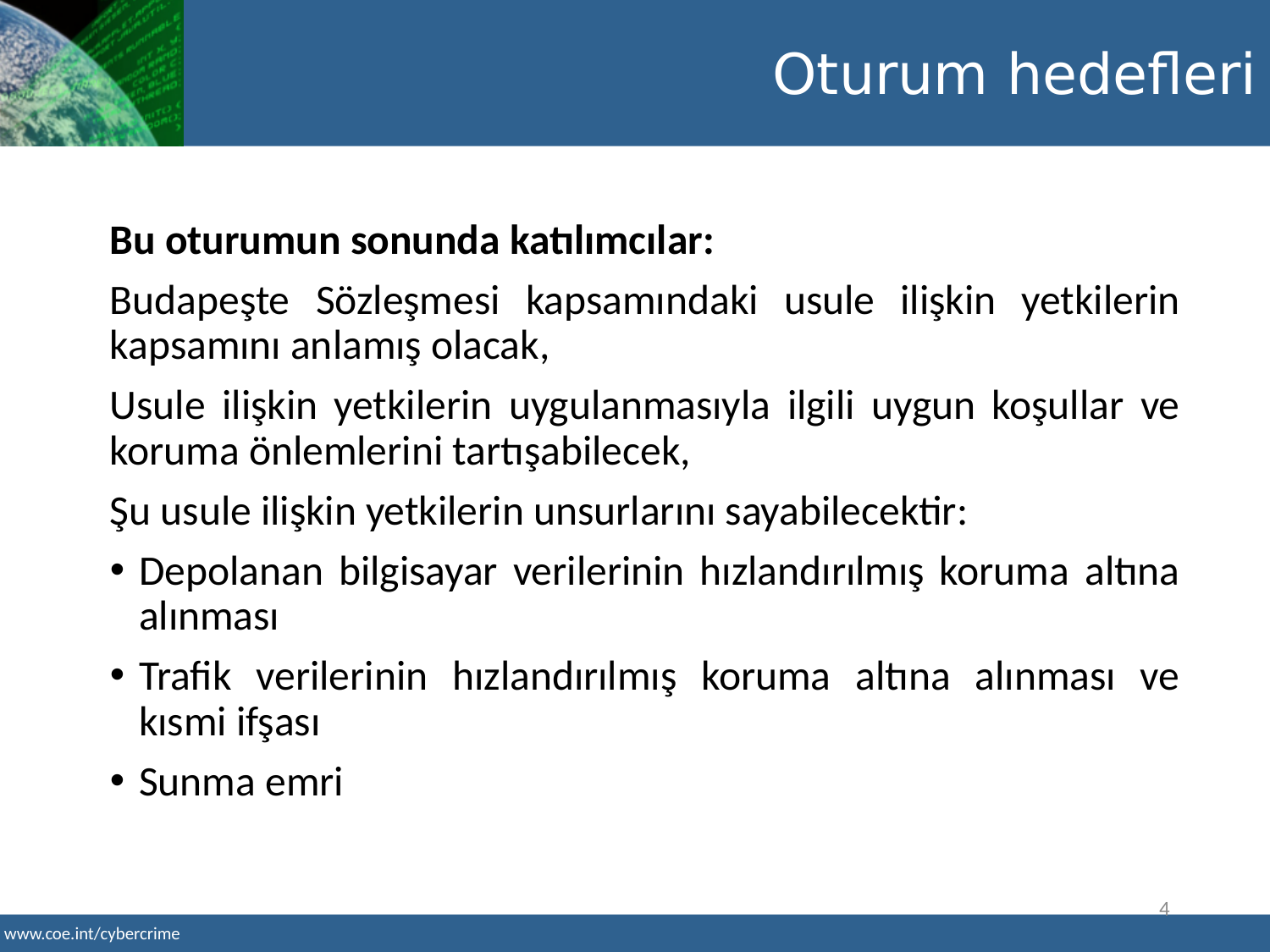

Oturum hedefleri

Bu oturumun sonunda katılımcılar:
Budapeşte Sözleşmesi kapsamındaki usule ilişkin yetkilerin kapsamını anlamış olacak,
Usule ilişkin yetkilerin uygulanmasıyla ilgili uygun koşullar ve koruma önlemlerini tartışabilecek,
Şu usule ilişkin yetkilerin unsurlarını sayabilecektir:
Depolanan bilgisayar verilerinin hızlandırılmış koruma altına alınması
Trafik verilerinin hızlandırılmış koruma altına alınması ve kısmi ifşası
Sunma emri

4